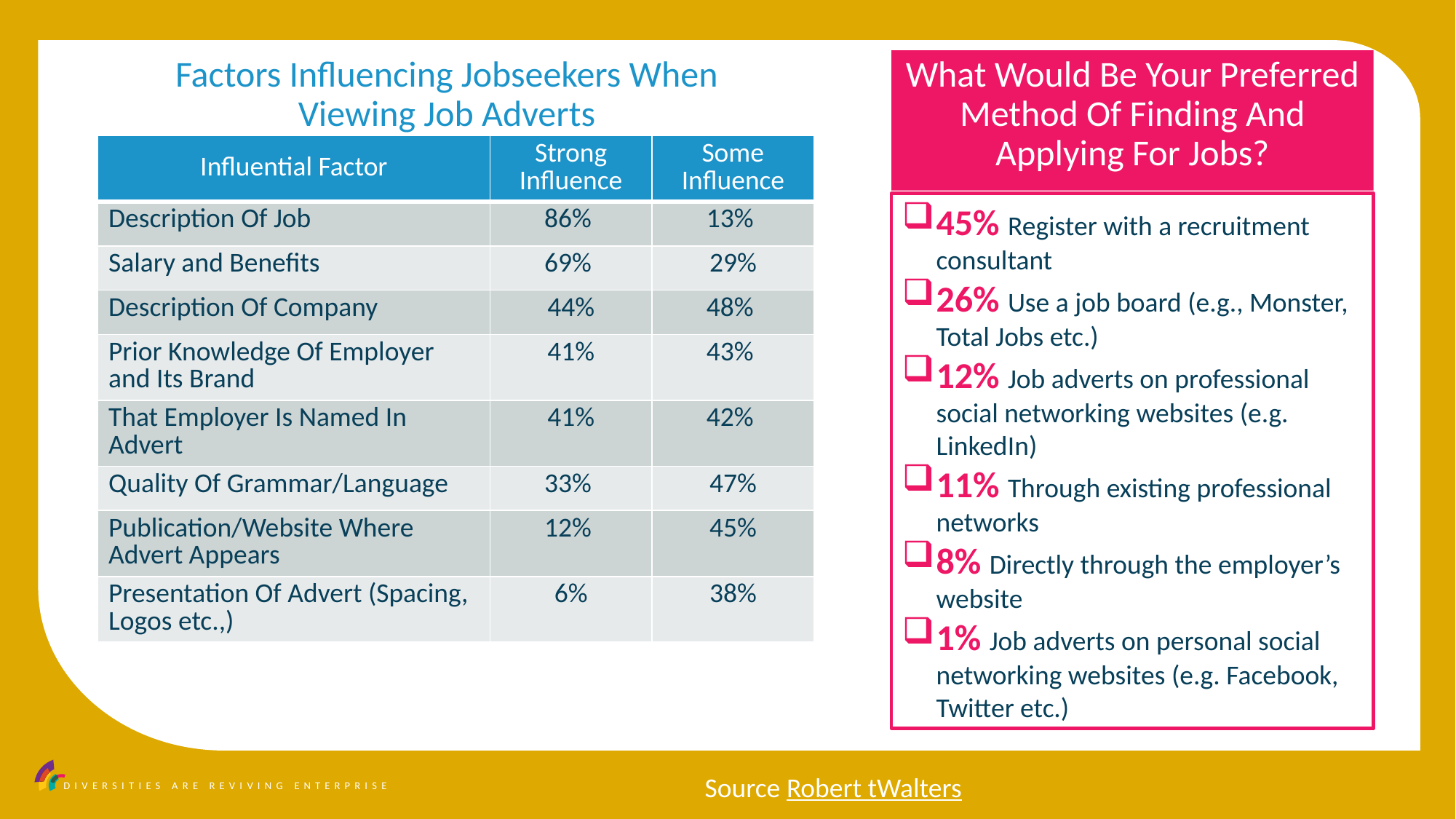

Factors Influencing Jobseekers When Viewing Job Adverts
What Would Be Your Preferred Method Of Finding And Applying For Jobs?
| Influential Factor | Strong Influence | Some Influence |
| --- | --- | --- |
| Description Of Job | 86% | 13% |
| Salary and Benefits | 69% | 29% |
| Description Of Company | 44% | 48% |
| Prior Knowledge Of Employer and Its Brand | 41% | 43% |
| That Employer Is Named In Advert | 41% | 42% |
| Quality Of Grammar/Language | 33% | 47% |
| Publication/Website Where Advert Appears | 12% | 45% |
| Presentation Of Advert (Spacing, Logos etc.,) | 6% | 38% |
45% Register with a recruitment consultant
26% Use a job board (e.g., Monster, Total Jobs etc.)
12% Job adverts on professional social networking websites (e.g. LinkedIn)
11% Through existing professional networks
8% Directly through the employer’s website
1% Job adverts on personal social networking websites (e.g. Facebook, Twitter etc.)
Source Robert tWalters